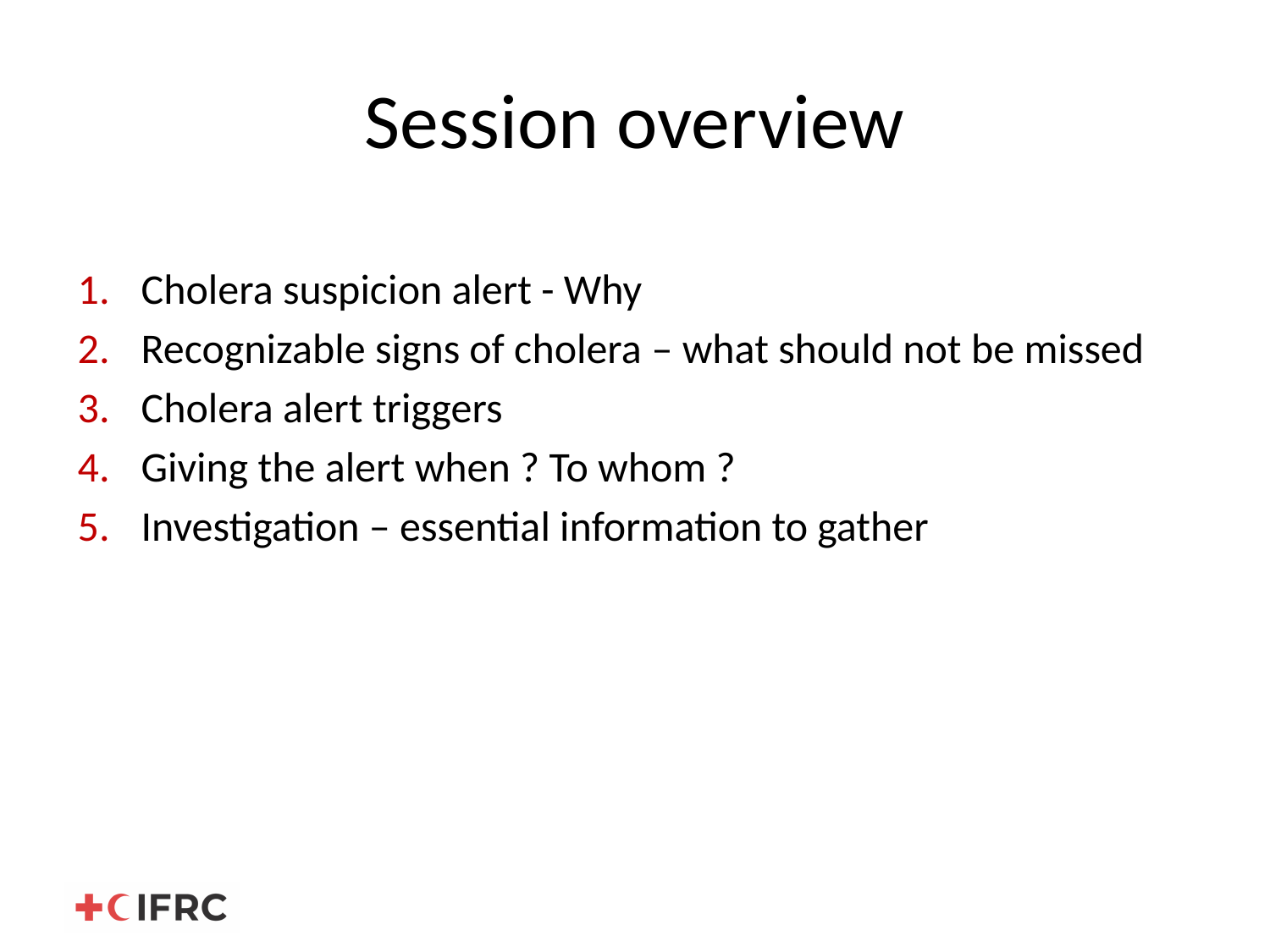

# Session overview

Cholera suspicion alert - Why
Recognizable signs of cholera – what should not be missed
Cholera alert triggers
Giving the alert when ? To whom ?
Investigation – essential information to gather